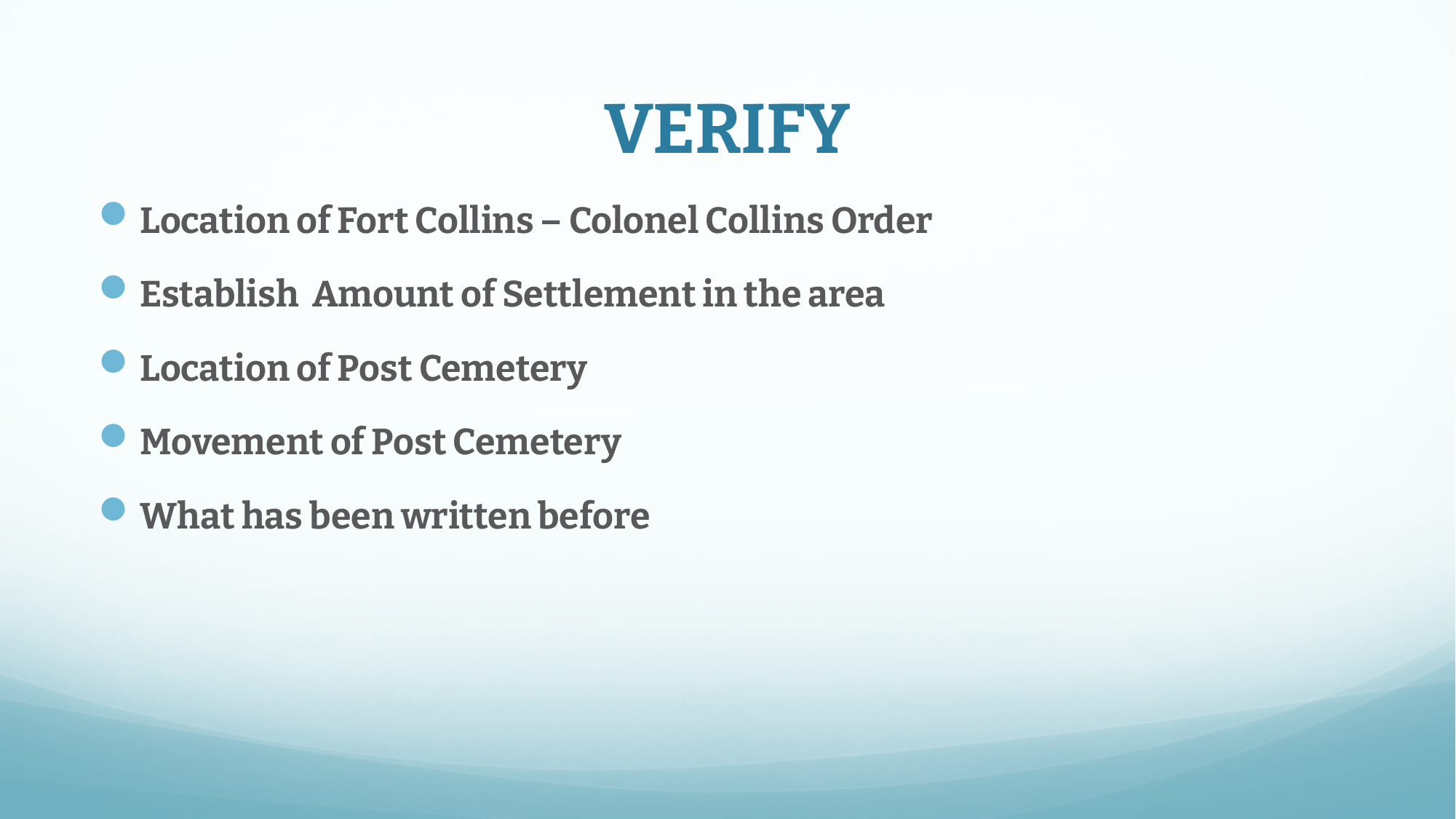

# VERIFY
Location of Fort Collins – Colonel Collins Order
Establish  Amount of Settlement in the area
Location of Post Cemetery
Movement of Post Cemetery
What has been written before